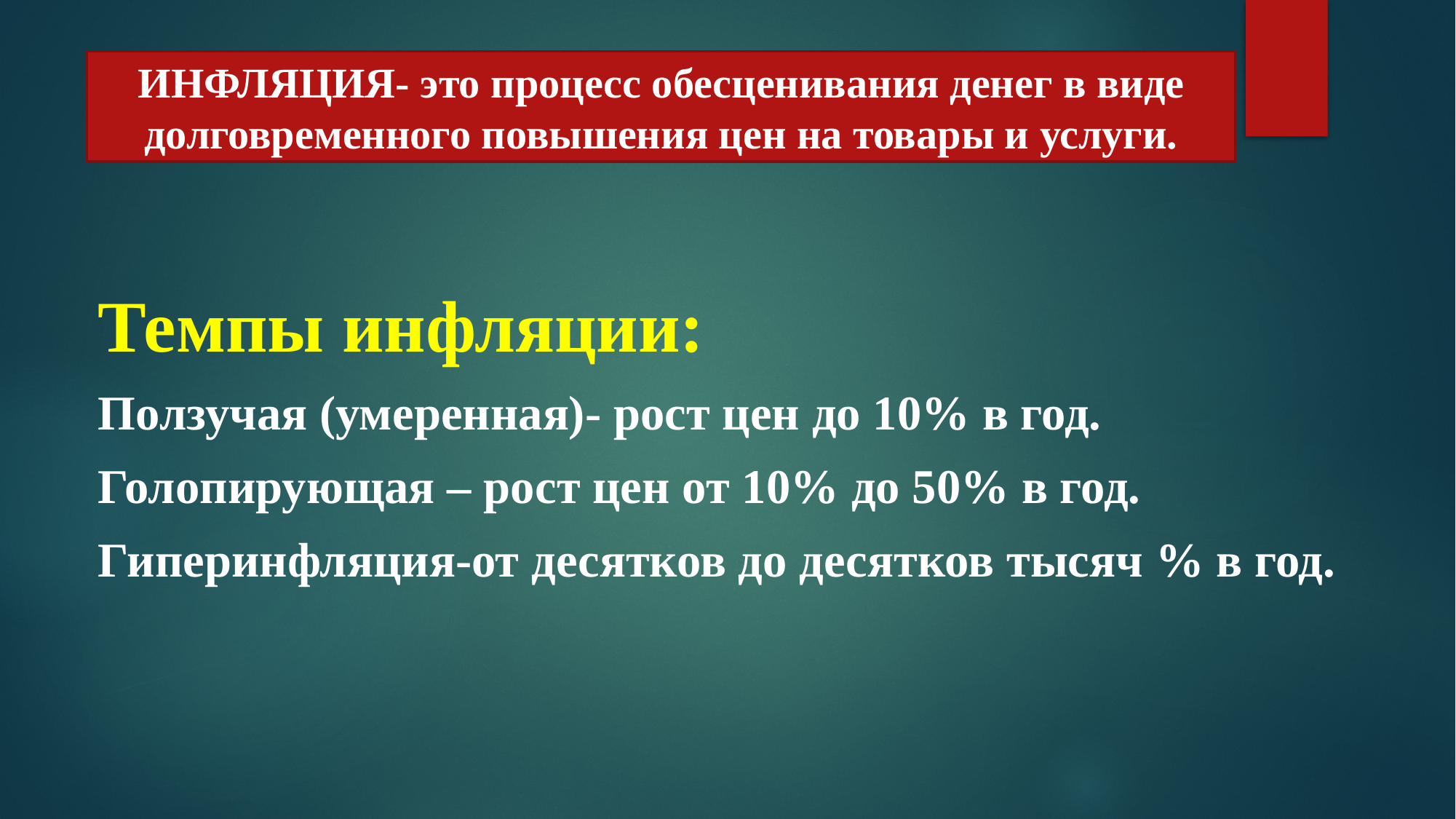

ИНФЛЯЦИЯ- это процесс обесценивания денег в виде долговременного повышения цен на товары и услуги.

Темпы инфляции:
Ползучая (умеренная)- рост цен до 10% в год.
Голопирующая – рост цен от 10% до 50% в год.
Гиперинфляция-от десятков до десятков тысяч % в год.